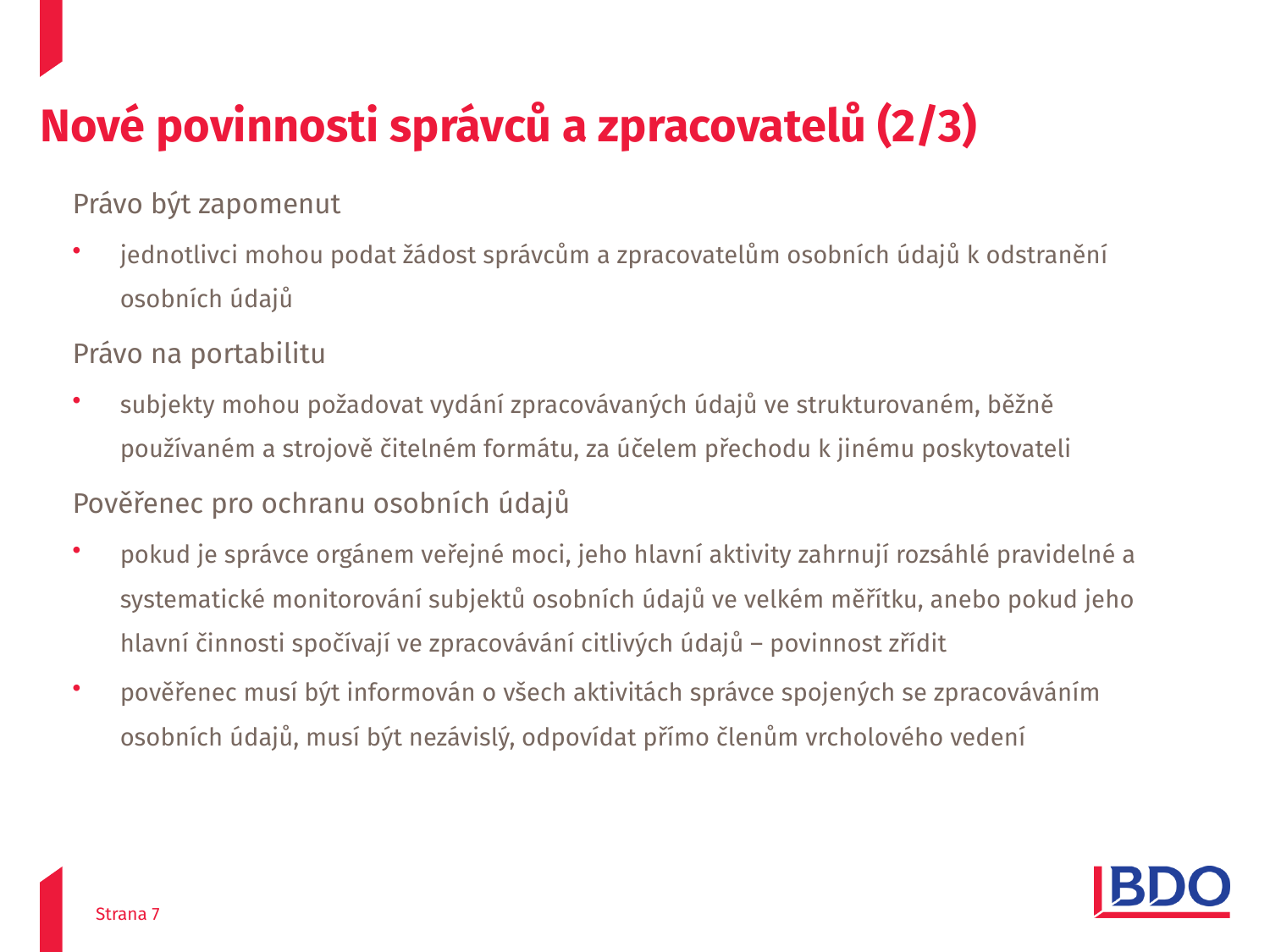

# Nové povinnosti správců a zpracovatelů (2/3)
Právo být zapomenut
jednotlivci mohou podat žádost správcům a zpracovatelům osobních údajů k odstranění osobních údajů
Právo na portabilitu
subjekty mohou požadovat vydání zpracovávaných údajů ve strukturovaném, běžně používaném a strojově čitelném formátu, za účelem přechodu k jinému poskytovateli
Pověřenec pro ochranu osobních údajů
pokud je správce orgánem veřejné moci, jeho hlavní aktivity zahrnují rozsáhlé pravidelné a systematické monitorování subjektů osobních údajů ve velkém měřítku, anebo pokud jeho hlavní činnosti spočívají ve zpracovávání citlivých údajů – povinnost zřídit
pověřenec musí být informován o všech aktivitách správce spojených se zpracováváním osobních údajů, musí být nezávislý, odpovídat přímo členům vrcholového vedení

Strana 7